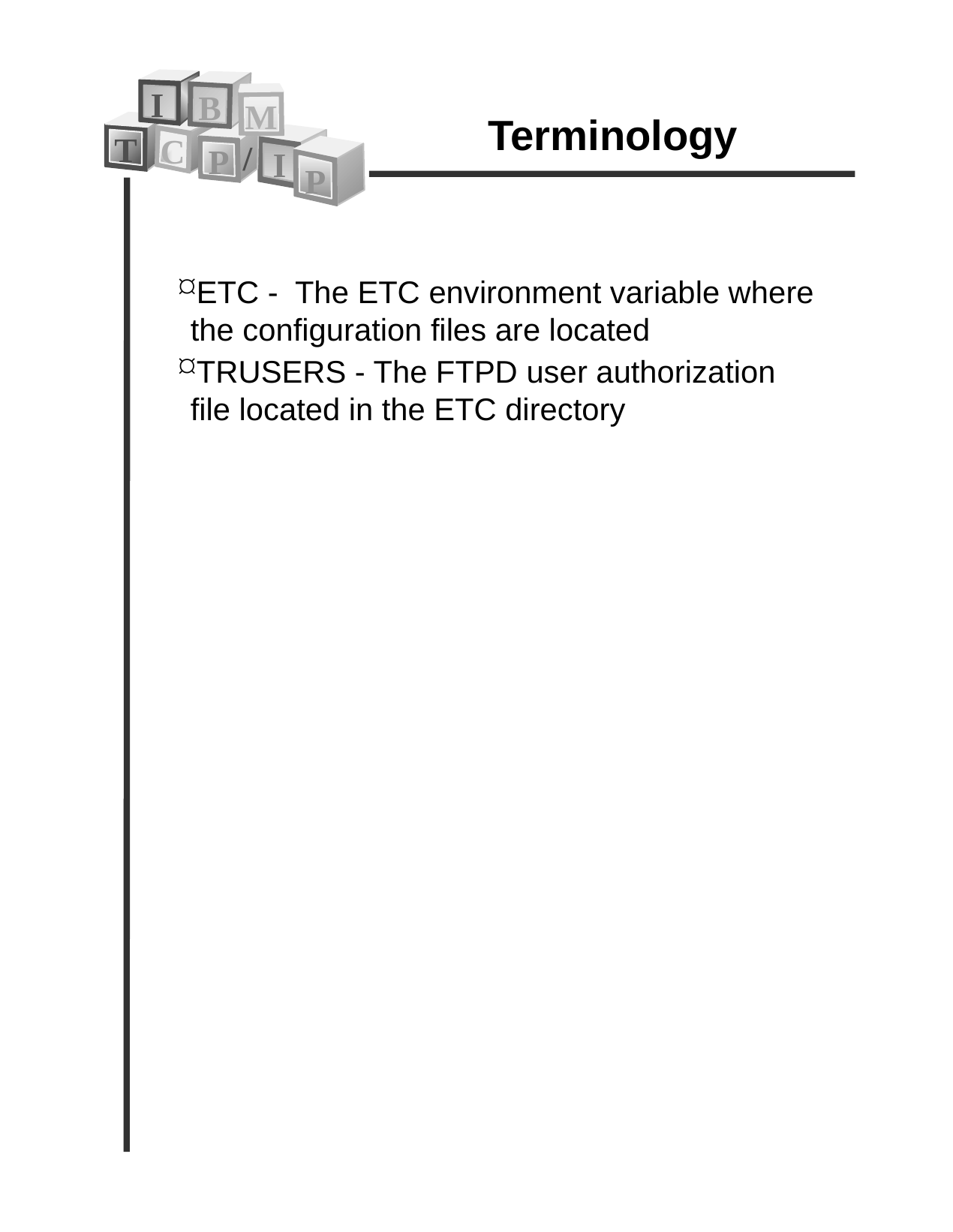

Terminology

I

B

M

T
C

/

P

I

P

ETC -  The ETC environment variable where the configuration files are located
TRUSERS - The FTPD user authorization file located in the ETC directory